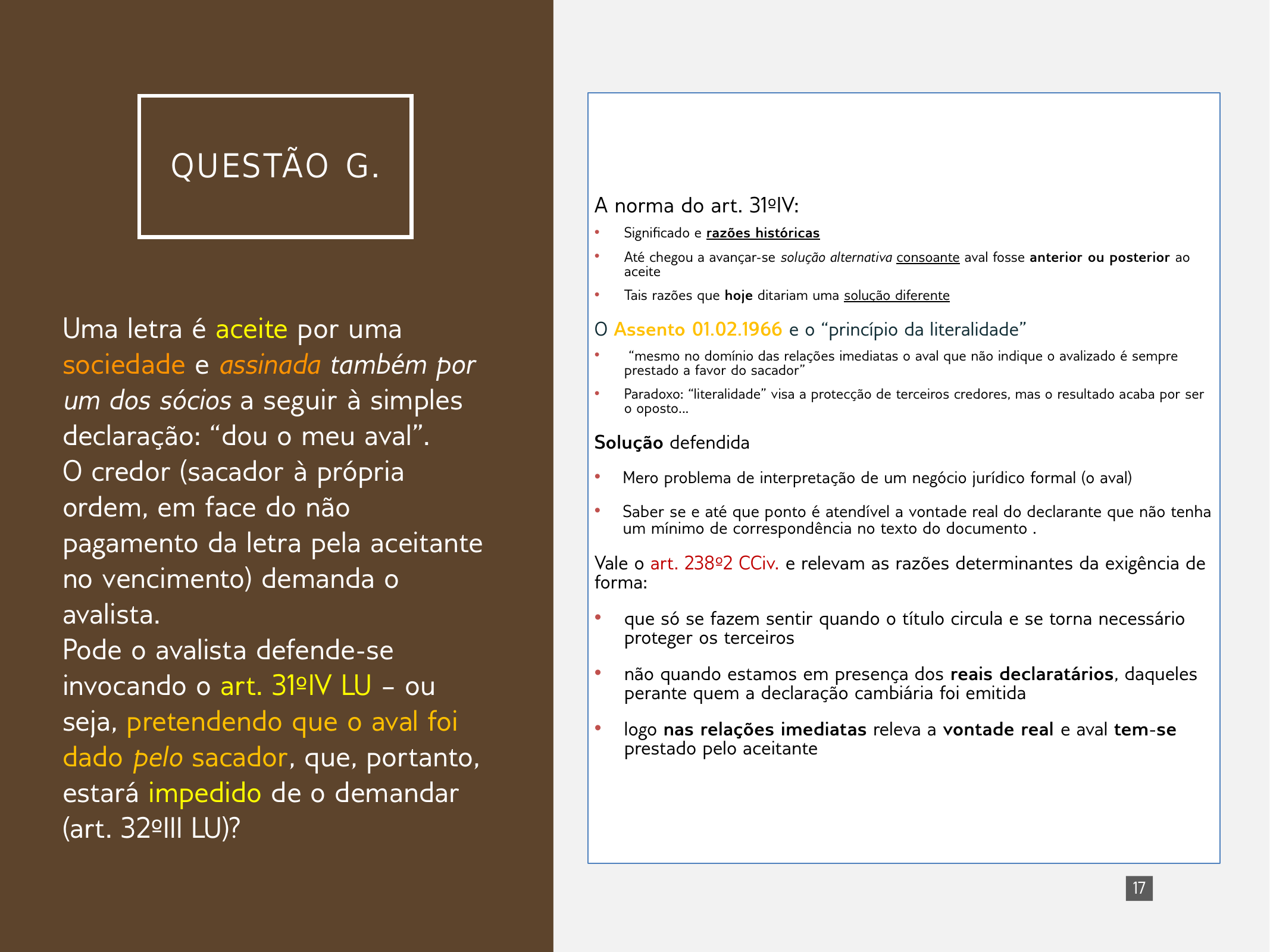

A norma do art. 31ºIV:
Significado e razões históricas
Até chegou a avançar-se solução alternativa consoante aval fosse anterior ou posterior ao aceite
Tais razões que hoje ditariam uma solução diferente
O Assento 01.02.1966 e o “princípio da literalidade”
 “mesmo no domínio das relações imediatas o aval que não indique o avalizado é sempre prestado a favor do sacador”
Paradoxo: “literalidade” visa a protecção de terceiros credores, mas o resultado acaba por ser o oposto...
Solução defendida
Mero problema de interpretação de um negócio jurídico formal (o aval)
Saber se e até que ponto é atendível a vontade real do declarante que não tenha um mínimo de correspondência no texto do documento .
Vale o art. 238º2 CCiv. e relevam as razões determinantes da exigência de forma:
que só se fazem sentir quando o título circula e se torna necessário proteger os terceiros
não quando estamos em presença dos reais declaratários, daqueles perante quem a declaração cambiária foi emitida
logo nas relações imediatas releva a vontade real e aval tem-se prestado pelo aceitante
# Questão G.
Uma letra é aceite por uma sociedade e assinada também por um dos sócios a seguir à simples declaração: “dou o meu aval”.
O credor (sacador à própria ordem, em face do não pagamento da letra pela aceitante no vencimento) demanda o avalista.
Pode o avalista defende-se invocando o art. 31ºIV LU – ou seja, pretendendo que o aval foi dado pelo sacador, que, portanto, estará impedido de o demandar (art. 32ºIII LU)?
17